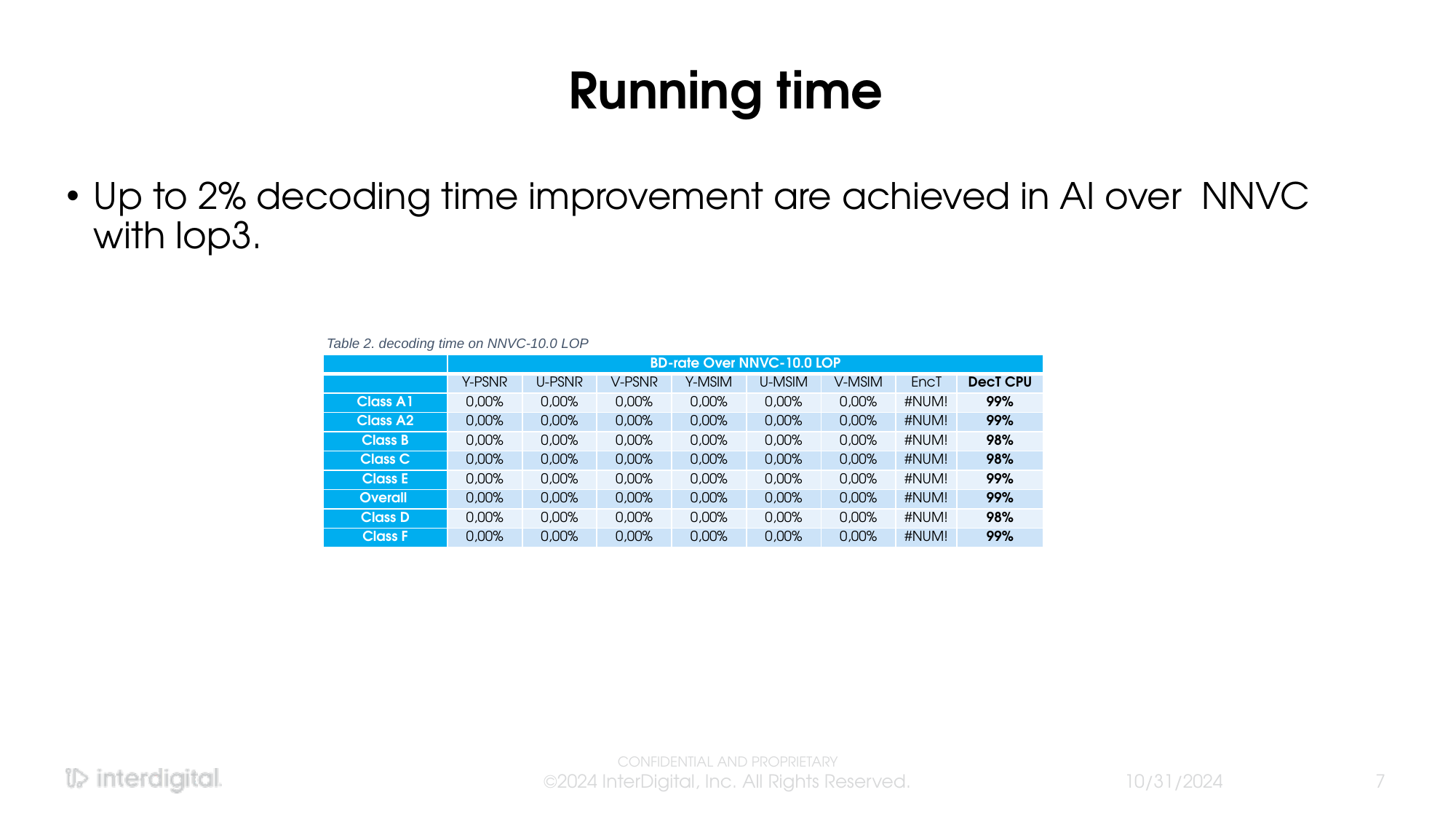

# Running time
Up to 2% decoding time improvement are achieved in AI over  NNVC with lop3.

Table 2. decoding time on NNVC-10.0 LOP
|  | BD-rate Over NNVC-10.0 LOP |  |  |  |  |  |  |  |
| --- | --- | --- | --- | --- | --- | --- | --- | --- |
|  | Y-PSNR | U-PSNR | V-PSNR | Y-MSIM | U-MSIM | V-MSIM | EncT | DecT CPU |
| Class A1 | 0,00% | 0,00% | 0,00% | 0,00% | 0,00% | 0,00% | #NUM! | 99% |
| Class A2 | 0,00% | 0,00% | 0,00% | 0,00% | 0,00% | 0,00% | #NUM! | 99% |
| Class B | 0,00% | 0,00% | 0,00% | 0,00% | 0,00% | 0,00% | #NUM! | 98% |
| Class C | 0,00% | 0,00% | 0,00% | 0,00% | 0,00% | 0,00% | #NUM! | 98% |
| Class E | 0,00% | 0,00% | 0,00% | 0,00% | 0,00% | 0,00% | #NUM! | 99% |
| Overall | 0,00% | 0,00% | 0,00% | 0,00% | 0,00% | 0,00% | #NUM! | 99% |
| Class D | 0,00% | 0,00% | 0,00% | 0,00% | 0,00% | 0,00% | #NUM! | 98% |
| Class F | 0,00% | 0,00% | 0,00% | 0,00% | 0,00% | 0,00% | #NUM! | 99% |
CONFIDENTIAL AND PROPRIETARY
©2024 InterDigital, Inc. All Rights Reserved.
10/31/2024
7